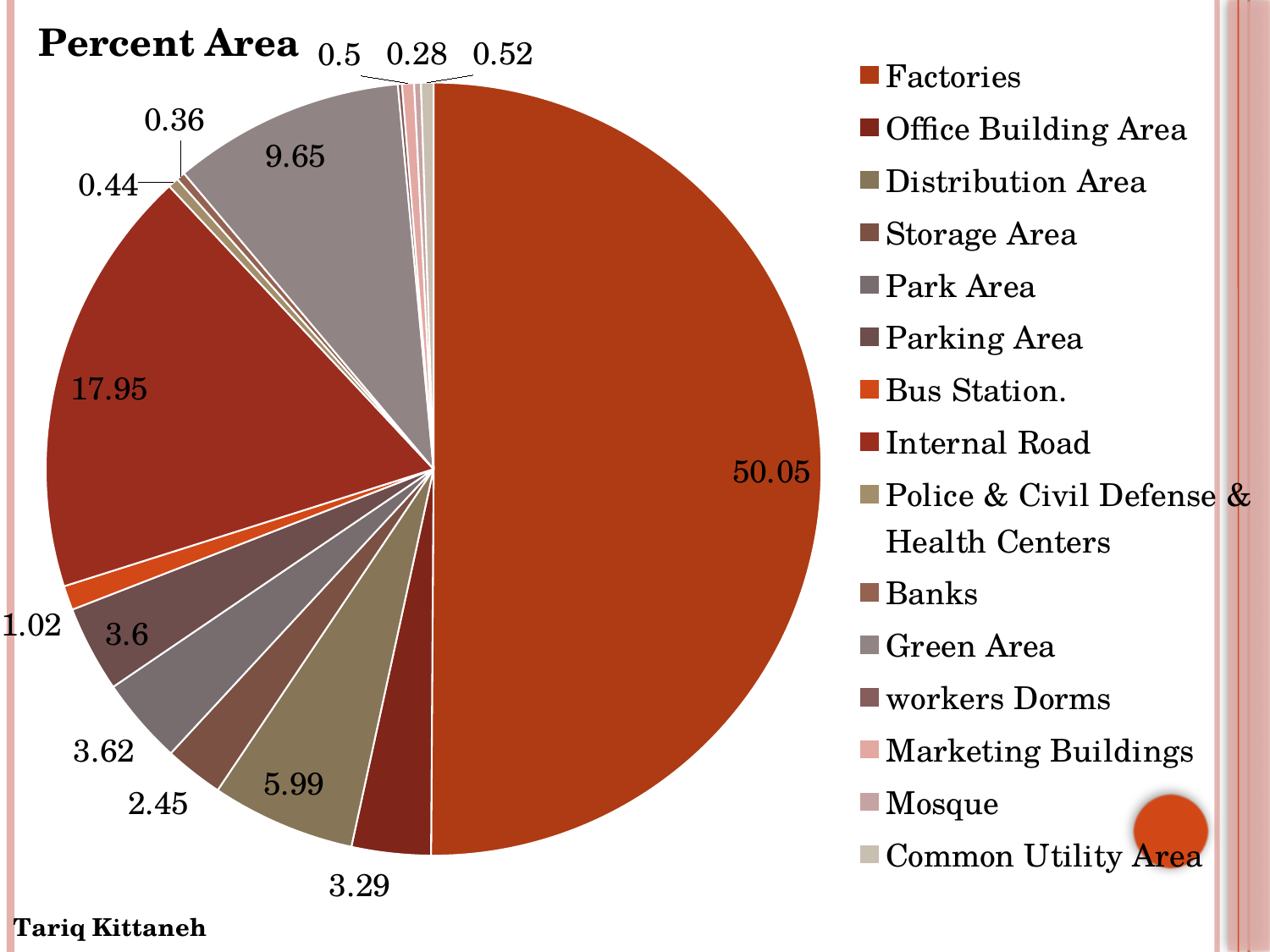

### Chart:

| Category | Percent Area |
|---|---|
| Factories | 50.05 |
| Office Building Area | 3.29 |
| Distribution Area | 5.99 |
| Storage Area | 2.45 |
| Park Area | 3.62 |
| Parking Area | 3.6 |
| Bus Station. | 1.02 |
| Internal Road | 17.95 |
| Police & Civil Defense & Health Centers | 0.44 |
| Banks  | 0.36 |
| Green Area | 9.65 |
| workers Dorms | 0.17 |
| Marketing Buildings | 0.5 |
| Mosque | 0.28 |
| Common Utility Area | 0.52 |